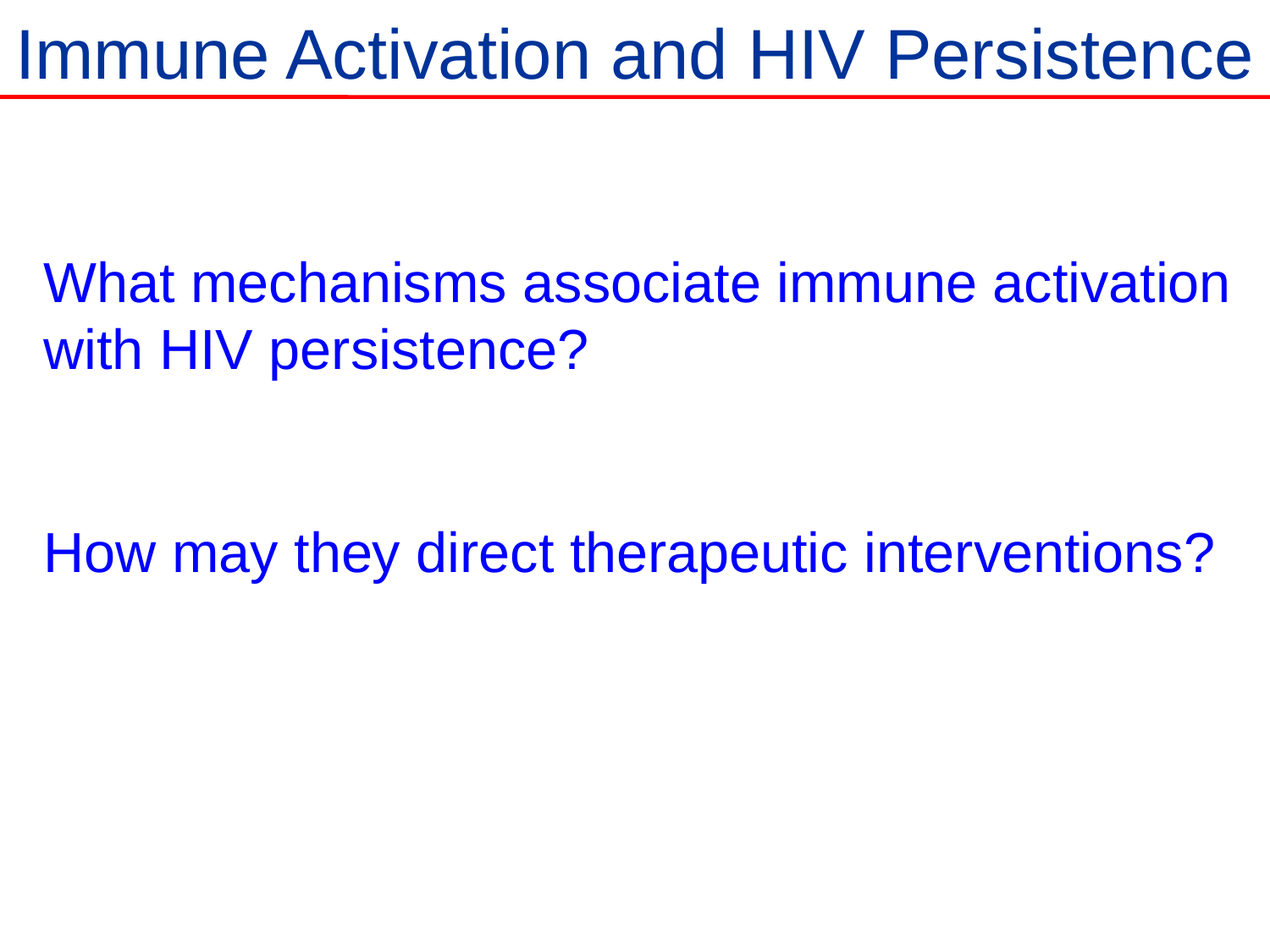

Immune Activation and HIV Persistence

What mechanisms associate immune activation with HIV persistence?

How may they direct therapeutic interventions?